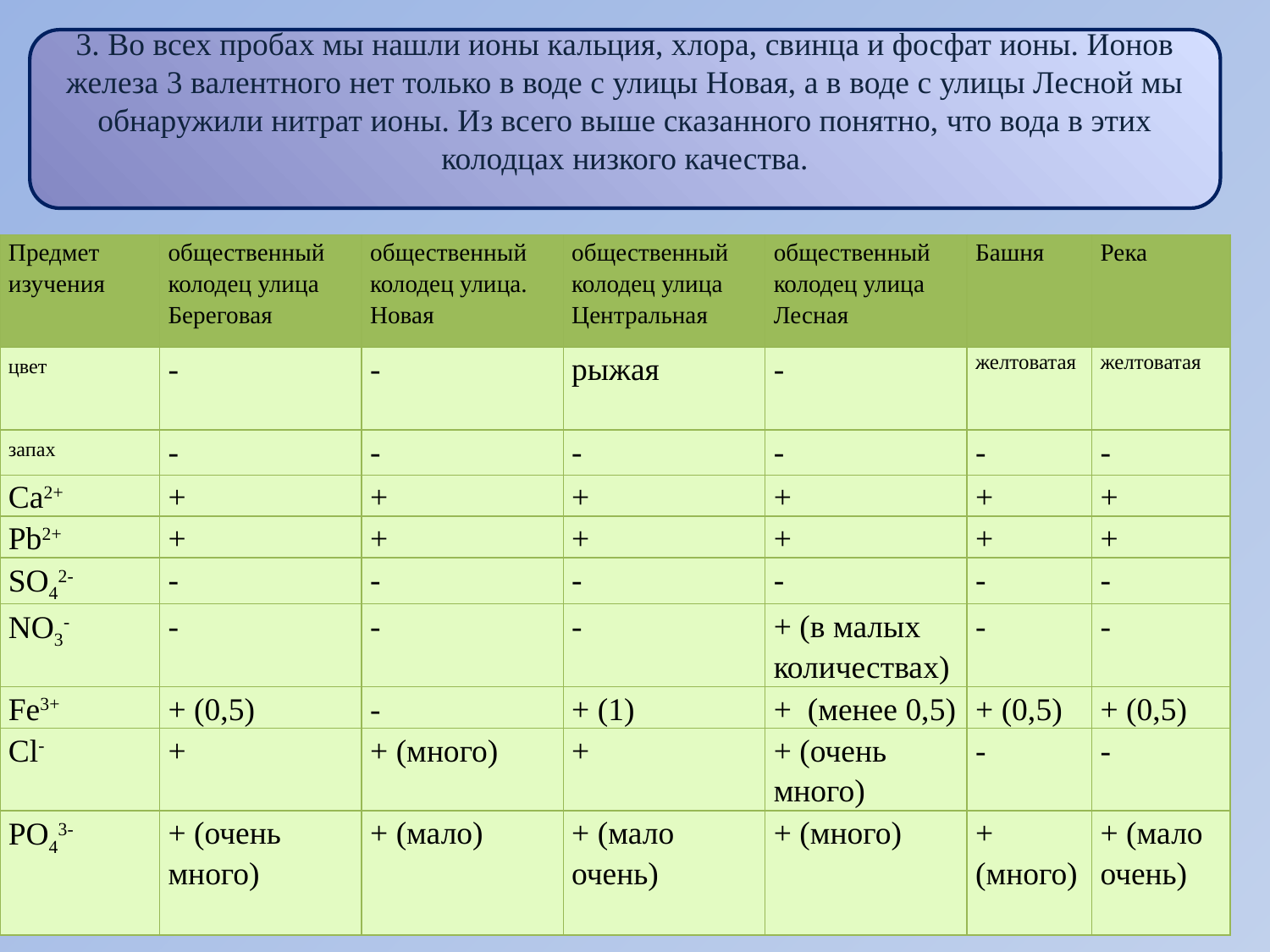

3. Во всех пробах мы нашли ионы кальция, хлора, свинца и фосфат ионы. Ионов железа 3 валентного нет только в воде с улицы Новая, а в воде с улицы Лесной мы обнаружили нитрат ионы. Из всего выше сказанного понятно, что вода в этих колодцах низкого качества.

| Предмет изучения | общественный колодец улица Береговая | общественный колодец улица. Новая | общественный колодец улица Центральная | общественный колодец улица Лесная | Башня | Река |
| --- | --- | --- | --- | --- | --- | --- |
| цвет | - | - | рыжая | - | желтоватая | желтоватая |
| запах | - | - | - | - | - | - |
| Ca2+ | + | + | + | + | + | + |
| Pb2+ | + | + | + | + | + | + |
| SO42- | - | - | - | - | - | - |
| NO3- | - | - | - | + (в малых количествах) | - | - |
| Fe3+ | + (0,5) | - | + (1) | + (менее 0,5) | + (0,5) | + (0,5) |
| Cl- | + | + (много) | + | + (очень много) | - | - |
| PO43- | + (очень много) | + (мало) | + (мало очень) | + (много) | + (много) | + (мало очень) |